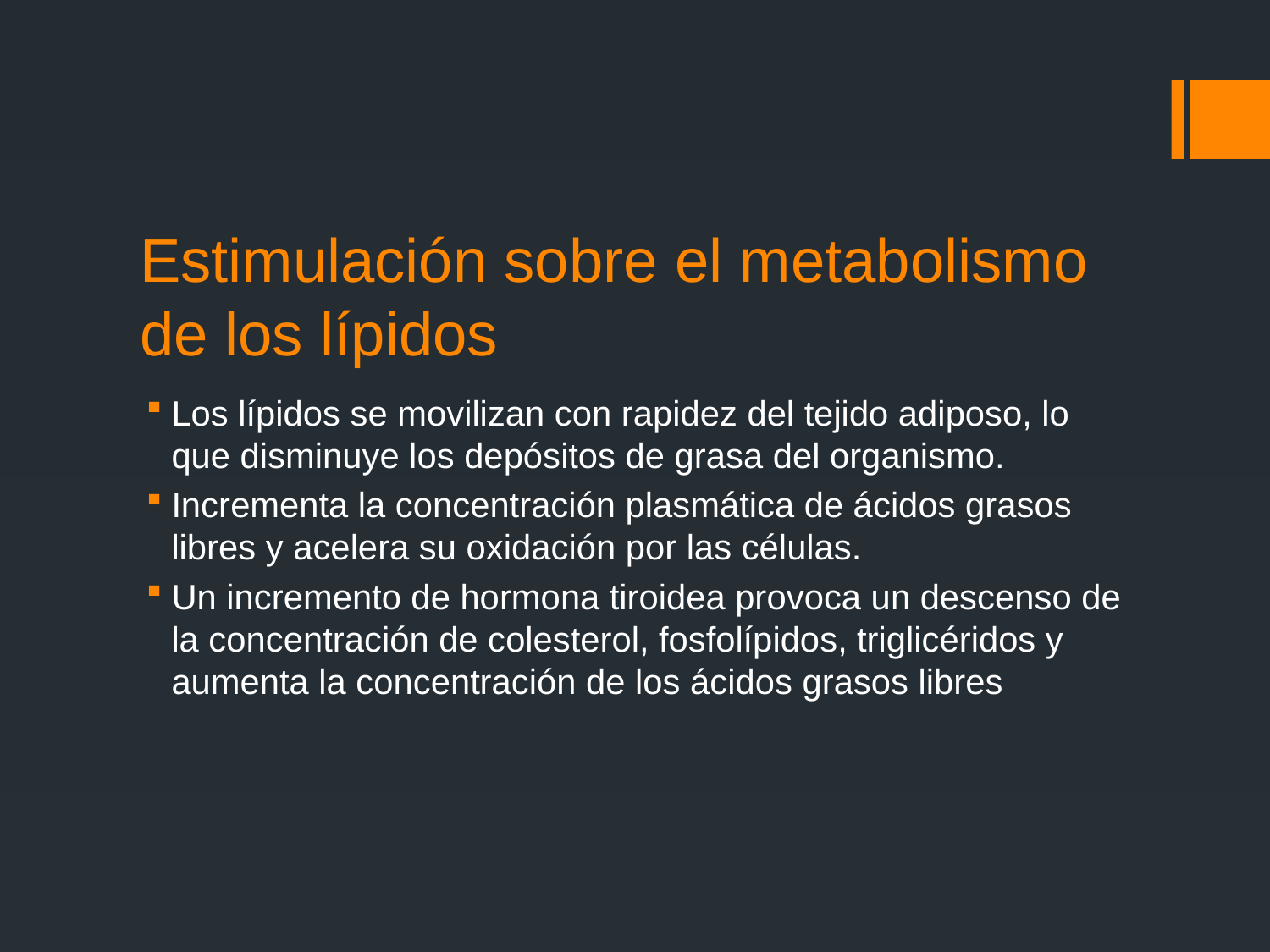

# Estimulación sobre el metabolismo de los lípidos
Los lípidos se movilizan con rapidez del tejido adiposo, lo que disminuye los depósitos de grasa del organismo.
Incrementa la concentración plasmática de ácidos grasos libres y acelera su oxidación por las células.
Un incremento de hormona tiroidea provoca un descenso de la concentración de colesterol, fosfolípidos, triglicéridos y  aumenta la concentración de los ácidos grasos libres